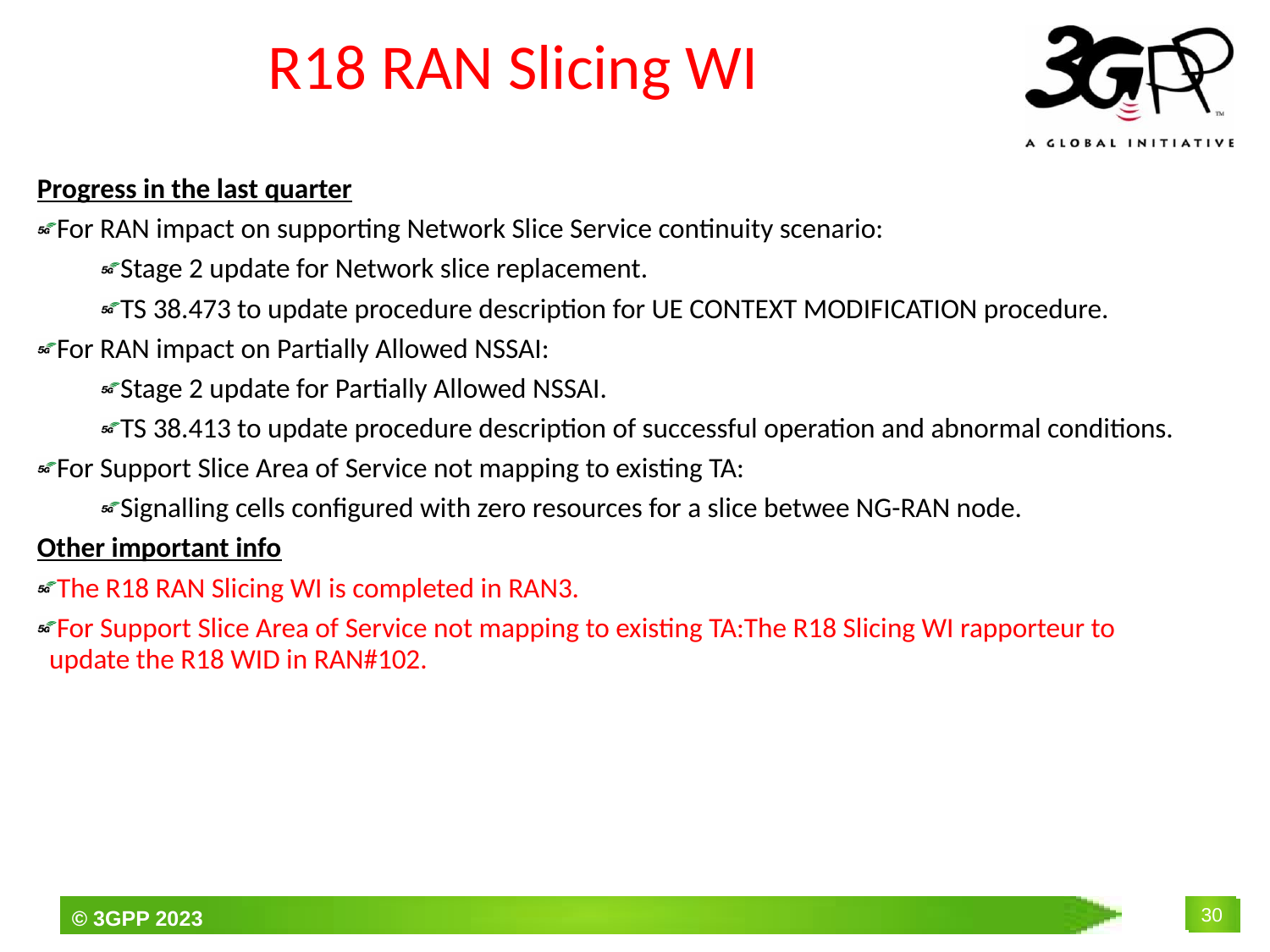

# R18 RAN Slicing WI
Progress in the last quarter
For RAN impact on supporting Network Slice Service continuity scenario:
Stage 2 update for Network slice replacement.
TS 38.473 to update procedure description for UE CONTEXT MODIFICATION procedure.
For RAN impact on Partially Allowed NSSAI:
Stage 2 update for Partially Allowed NSSAI.
TS 38.413 to update procedure description of successful operation and abnormal conditions.
For Support Slice Area of Service not mapping to existing TA:
Signalling cells configured with zero resources for a slice betwee NG-RAN node.
Other important info
The R18 RAN Slicing WI is completed in RAN3.
For Support Slice Area of Service not mapping to existing TA:The R18 Slicing WI rapporteur to update the R18 WID in RAN#102.

30